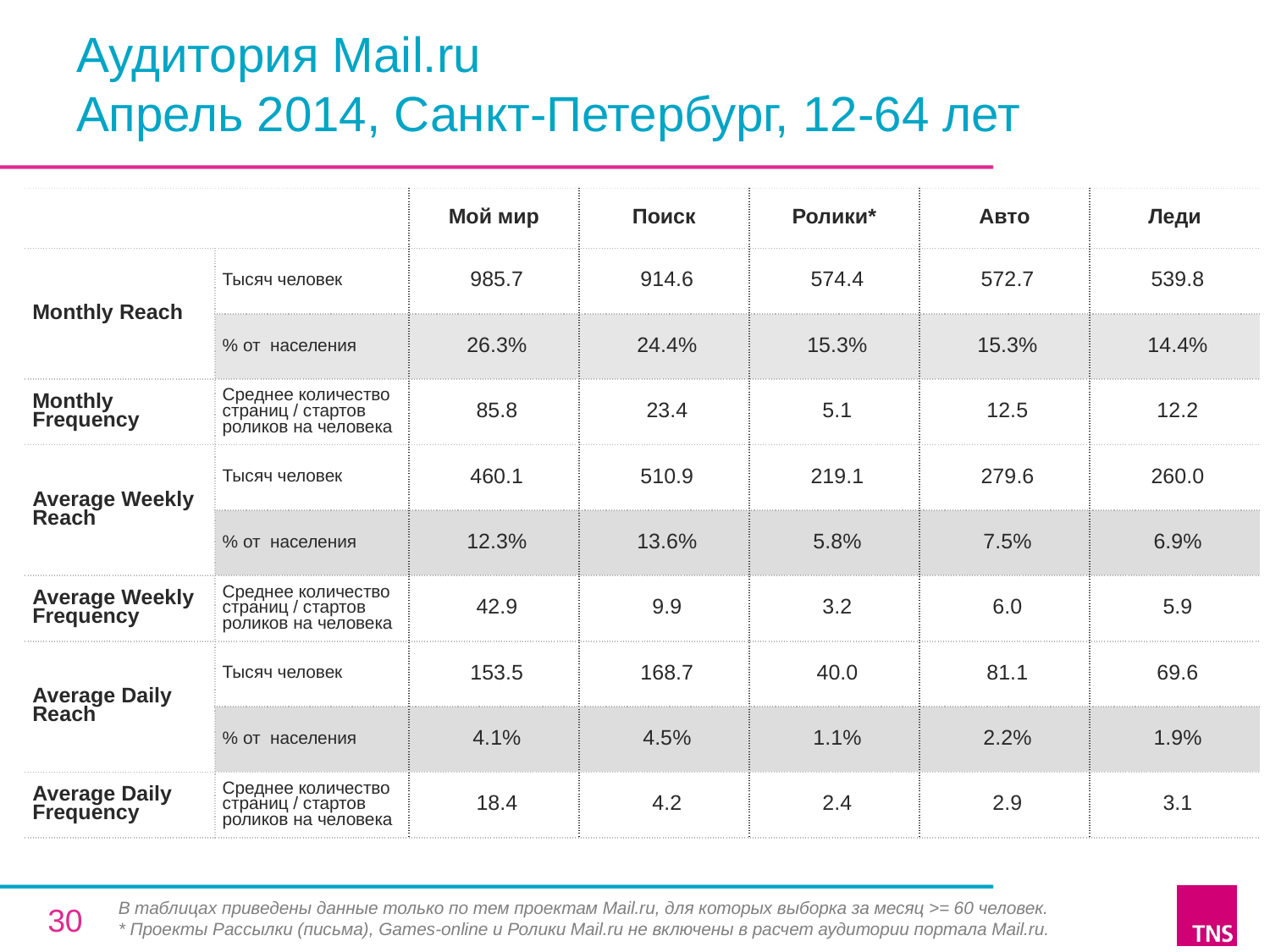

# Аудитория Mail.ru Апрель 2014, Санкт-Петербург, 12-64 лет
|  |  | Мой мир | Поиск | Ролики\* | Авто | Леди |
| --- | --- | --- | --- | --- | --- | --- |
| Monthly Reach | Тысяч человек | 985.7 | 914.6 | 574.4 | 572.7 | 539.8 |
|  | % от населения | 26.3% | 24.4% | 15.3% | 15.3% | 14.4% |
| Monthly Frequency | Среднее количество страниц / стартов роликов на человека | 85.8 | 23.4 | 5.1 | 12.5 | 12.2 |
| Average Weekly Reach | Тысяч человек | 460.1 | 510.9 | 219.1 | 279.6 | 260.0 |
|  | % от населения | 12.3% | 13.6% | 5.8% | 7.5% | 6.9% |
| Average Weekly Frequency | Среднее количество страниц / стартов роликов на человека | 42.9 | 9.9 | 3.2 | 6.0 | 5.9 |
| Average Daily Reach | Тысяч человек | 153.5 | 168.7 | 40.0 | 81.1 | 69.6 |
|  | % от населения | 4.1% | 4.5% | 1.1% | 2.2% | 1.9% |
| Average Daily Frequency | Среднее количество страниц / стартов роликов на человека | 18.4 | 4.2 | 2.4 | 2.9 | 3.1 |
В таблицах приведены данные только по тем проектам Mail.ru, для которых выборка за месяц >= 60 человек.
* Проекты Рассылки (письма), Games-online и Ролики Mail.ru не включены в расчет аудитории портала Mail.ru.
30